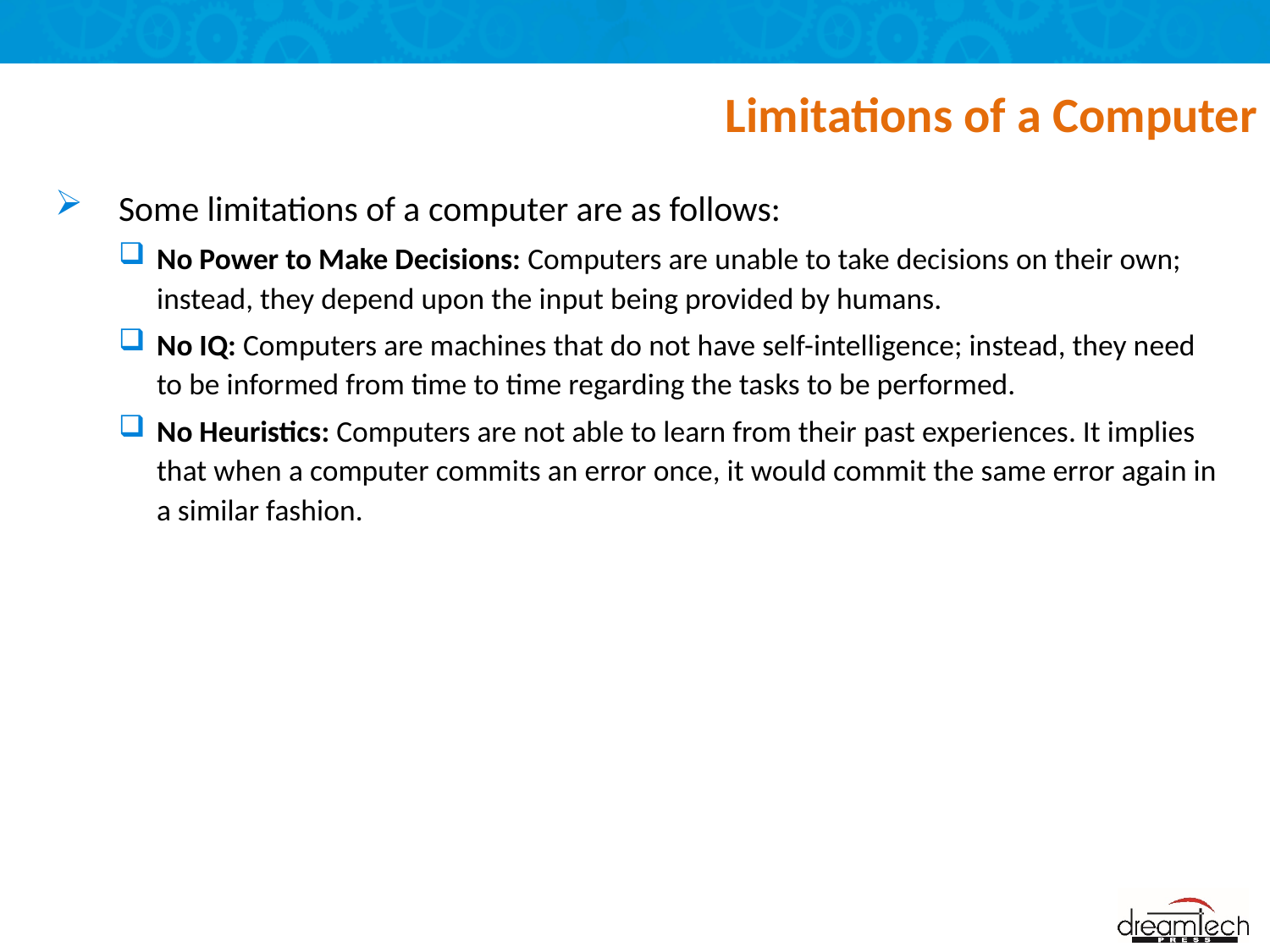

# Limitations of a Computer
Some limitations of a computer are as follows:
No Power to Make Decisions: Computers are unable to take decisions on their own; instead, they depend upon the input being provided by humans.
No IQ: Computers are machines that do not have self-intelligence; instead, they need to be informed from time to time regarding the tasks to be performed.
No Heuristics: Computers are not able to learn from their past experiences. It implies that when a computer commits an error once, it would commit the same error again in a similar fashion.